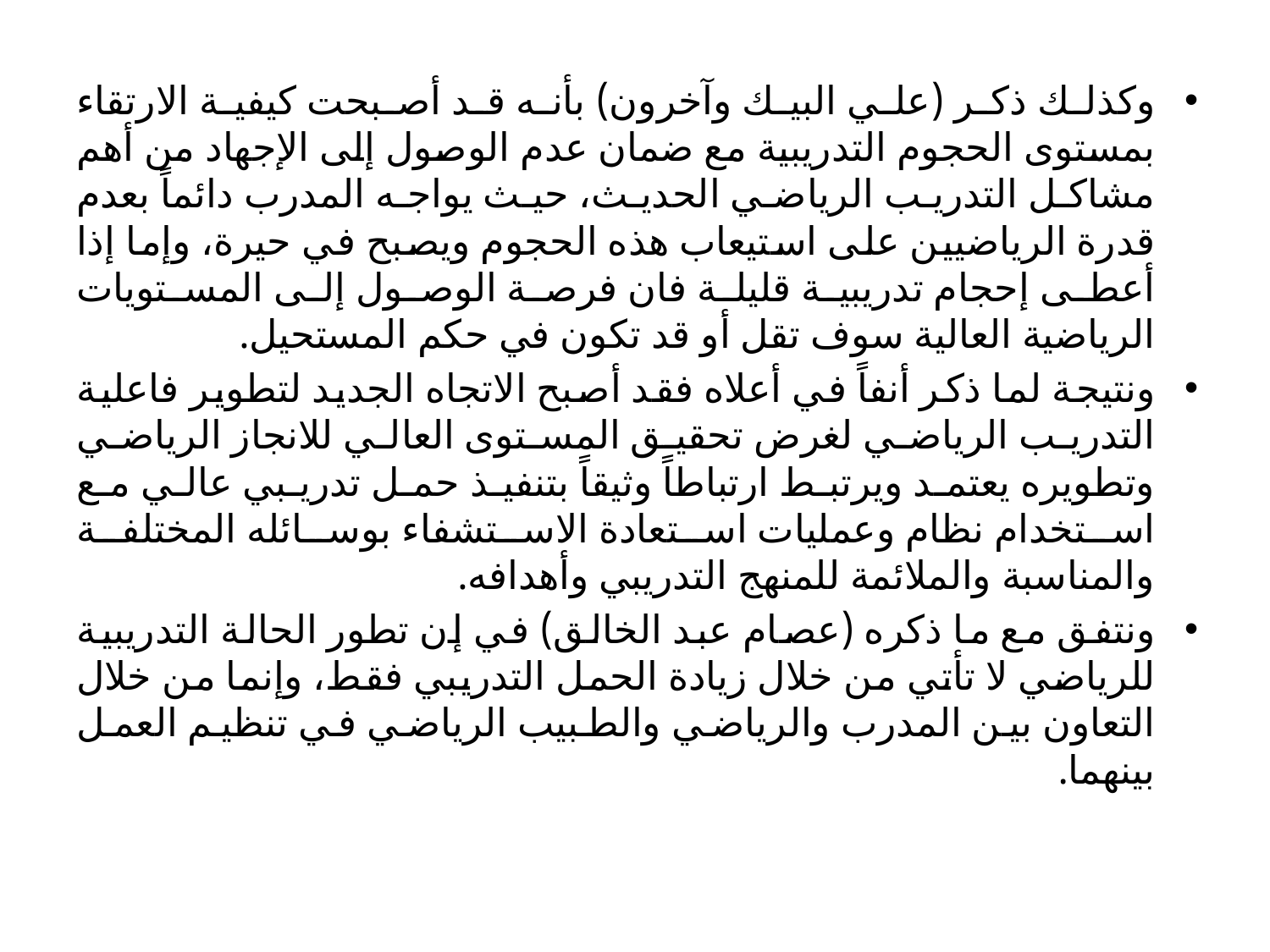

وكذلك ذكر (علي البيك وآخرون) بأنه قد أصبحت كيفية الارتقاء بمستوى الحجوم التدريبية مع ضمان عدم الوصول إلى الإجهاد من أهم مشاكل التدريب الرياضي الحديث، حيث يواجه المدرب دائماً بعدم قدرة الرياضيين على استيعاب هذه الحجوم ويصبح في حيرة، وإما إذا أعطى إحجام تدريبية قليلة فان فرصة الوصول إلى المستويات الرياضية العالية سوف تقل أو قد تكون في حكم المستحيل.
ونتيجة لما ذكر أنفاً في أعلاه فقد أصبح الاتجاه الجديد لتطوير فاعلية التدريب الرياضي لغرض تحقيق المستوى العالي للانجاز الرياضي وتطويره يعتمد ويرتبط ارتباطاً وثيقاً بتنفيذ حمل تدريبي عالي مع استخدام نظام وعمليات استعادة الاستشفاء بوسائله المختلفة والمناسبة والملائمة للمنهج التدريبي وأهدافه.
ونتفق مع ما ذكره (عصام عبد الخالق) في إن تطور الحالة التدريبية للرياضي لا تأتي من خلال زيادة الحمل التدريبي فقط، وإنما من خلال التعاون بين المدرب والرياضي والطبيب الرياضي في تنظيم العمل بينهما.